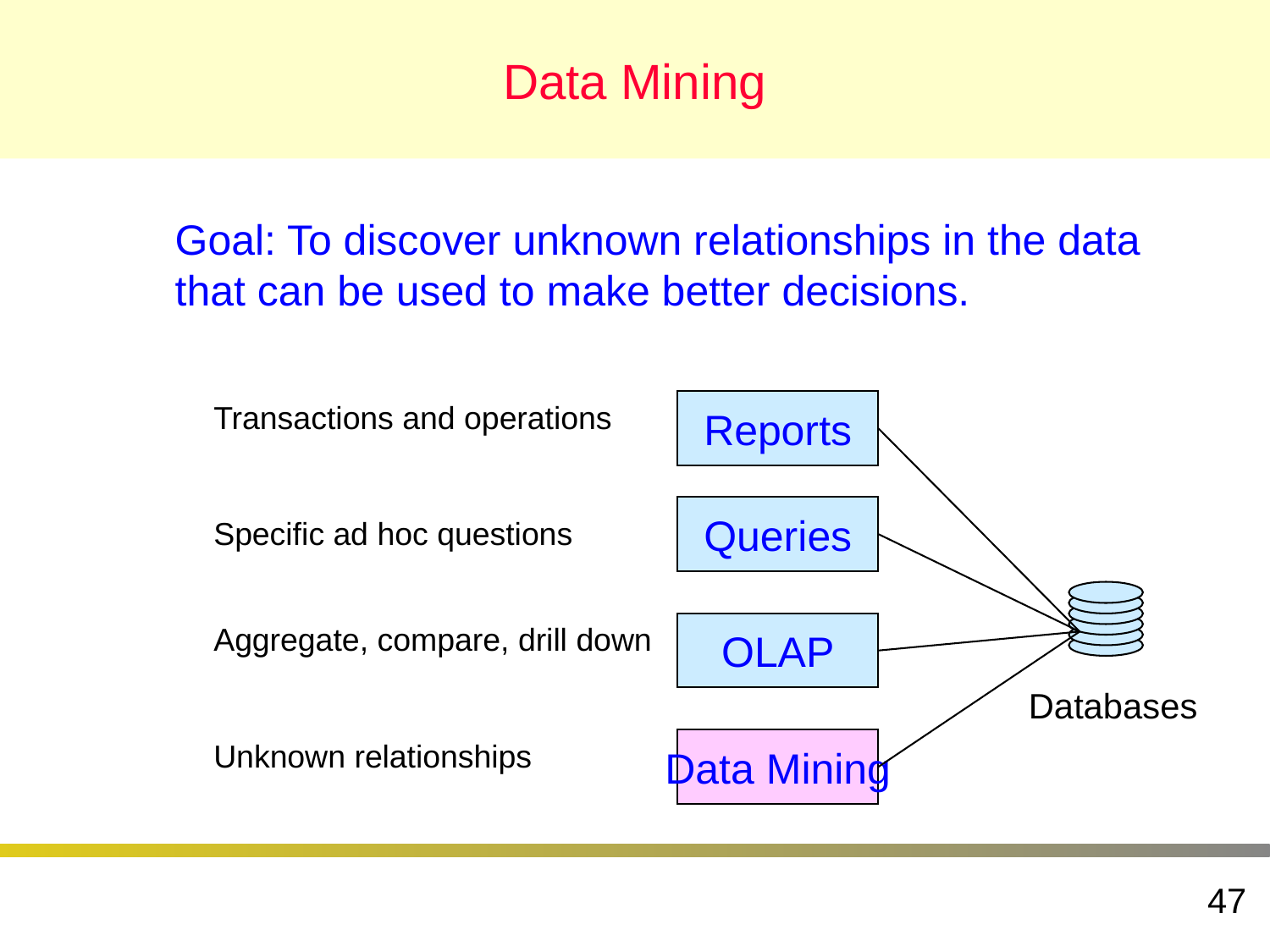

# Data Mining
Goal: To discover unknown relationships in the data that can be used to make better decisions.
Transactions and operations
Reports
Queries
Specific ad hoc questions

Aggregate, compare, drill down
OLAP

Databases
Unknown relationships
Data Mining
47